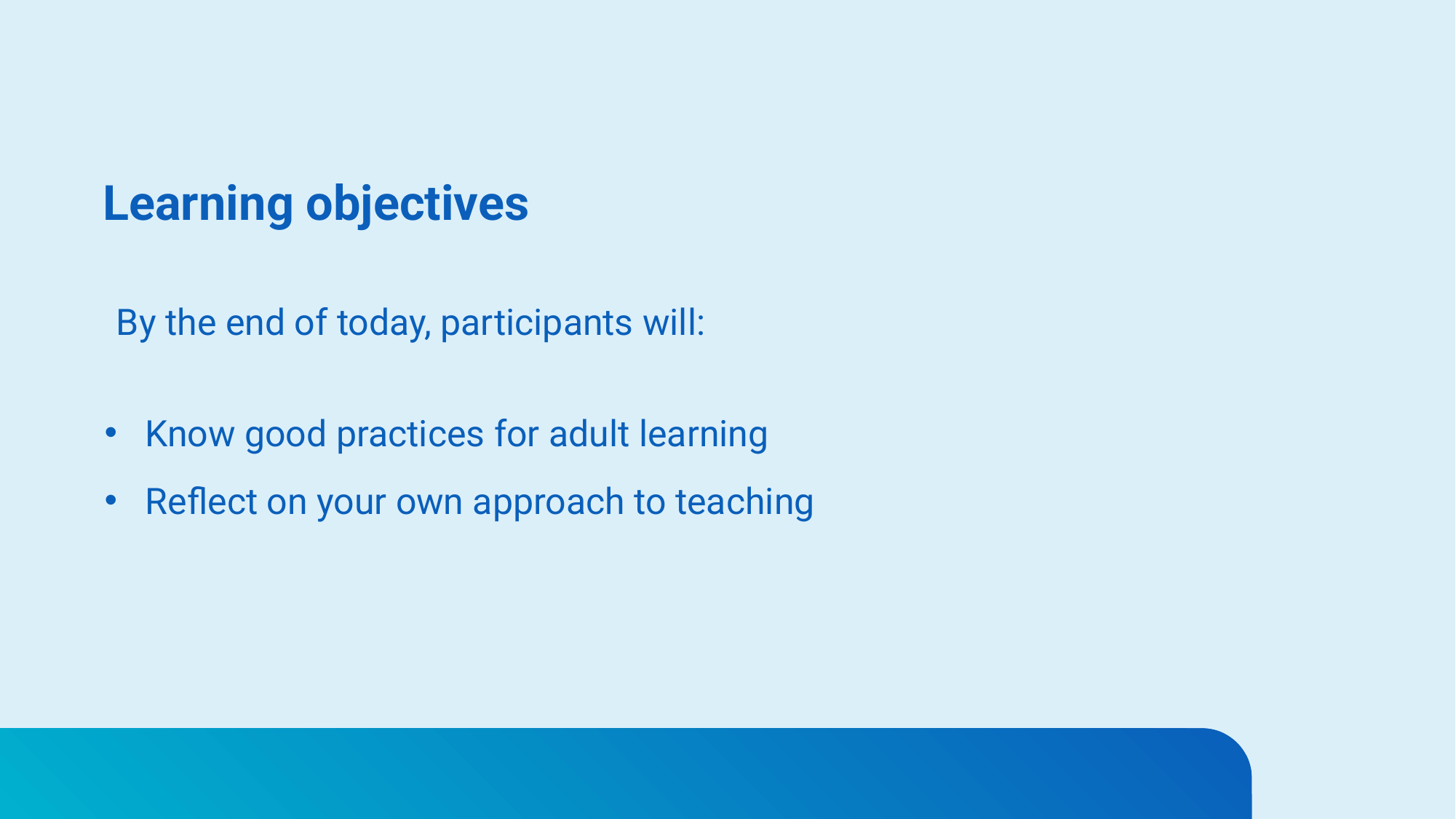

# Learning objectives
By the end of today, participants will:
Know good practices for adult learning
Reflect on your own approach to teaching